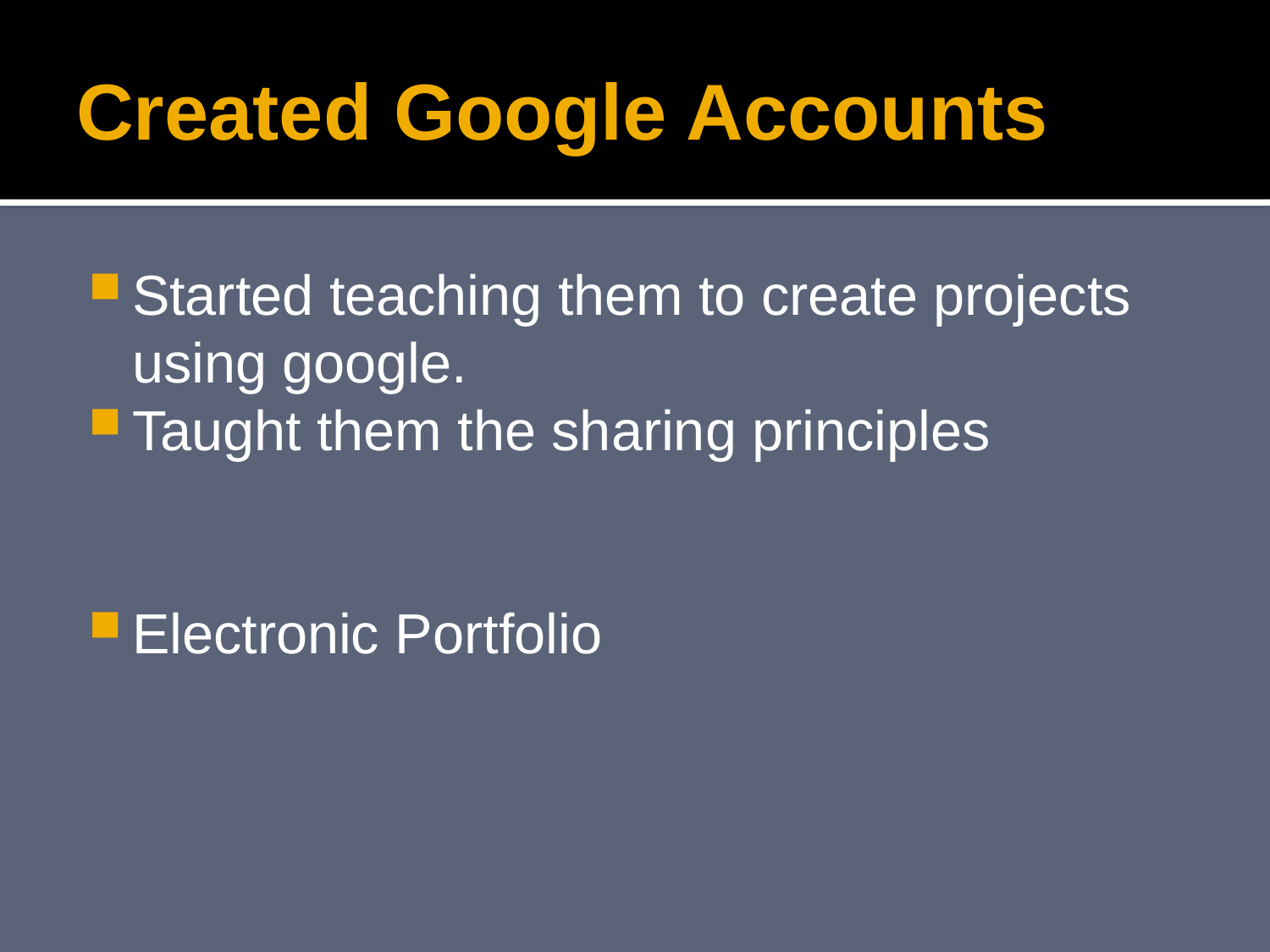

# Created Google Accounts
Started teaching them to create projects using google.
Taught them the sharing principles

Electronic Portfolio